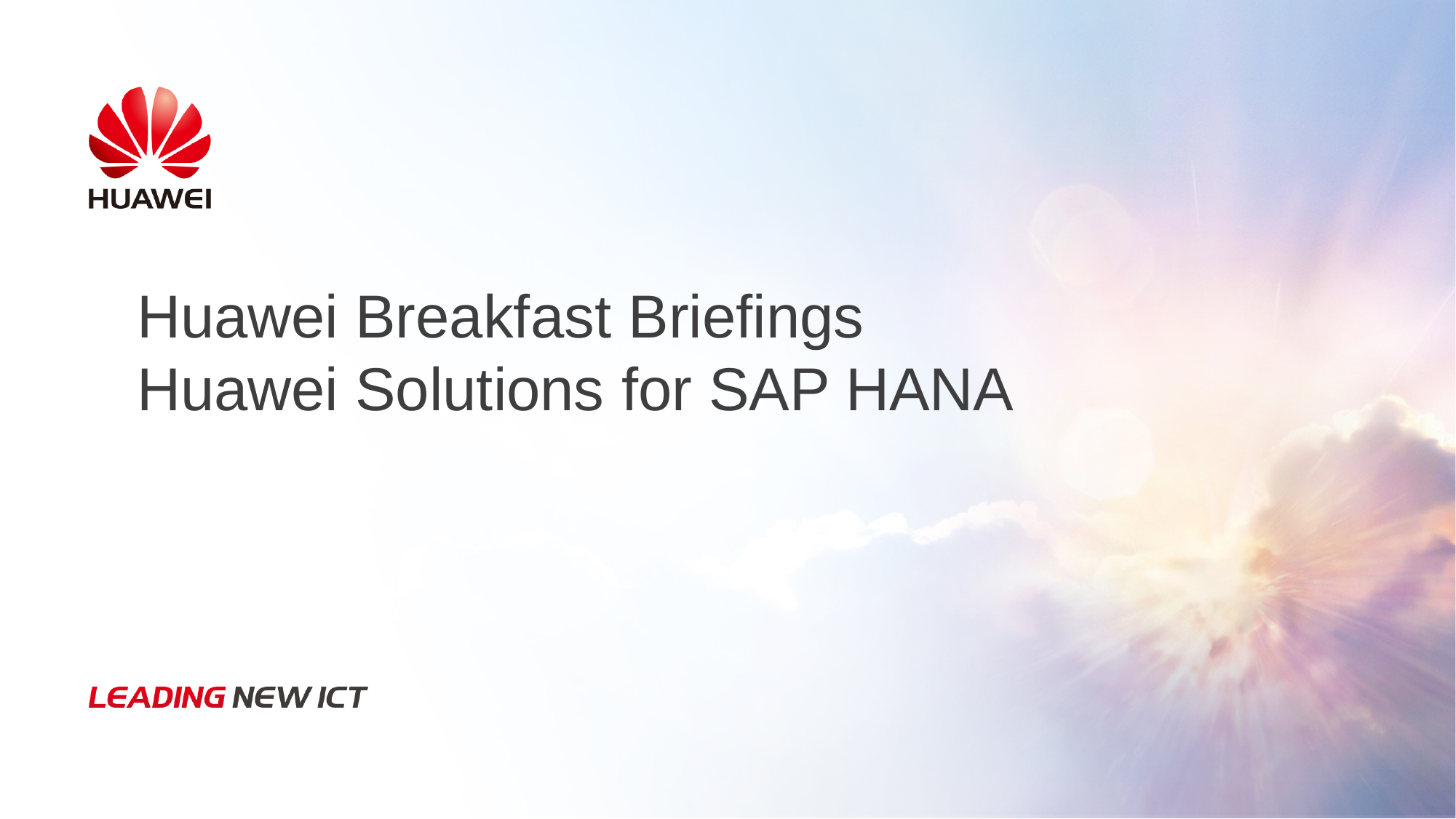

Huawei Breakfast Briefings
Huawei Solutions for SAP HANA